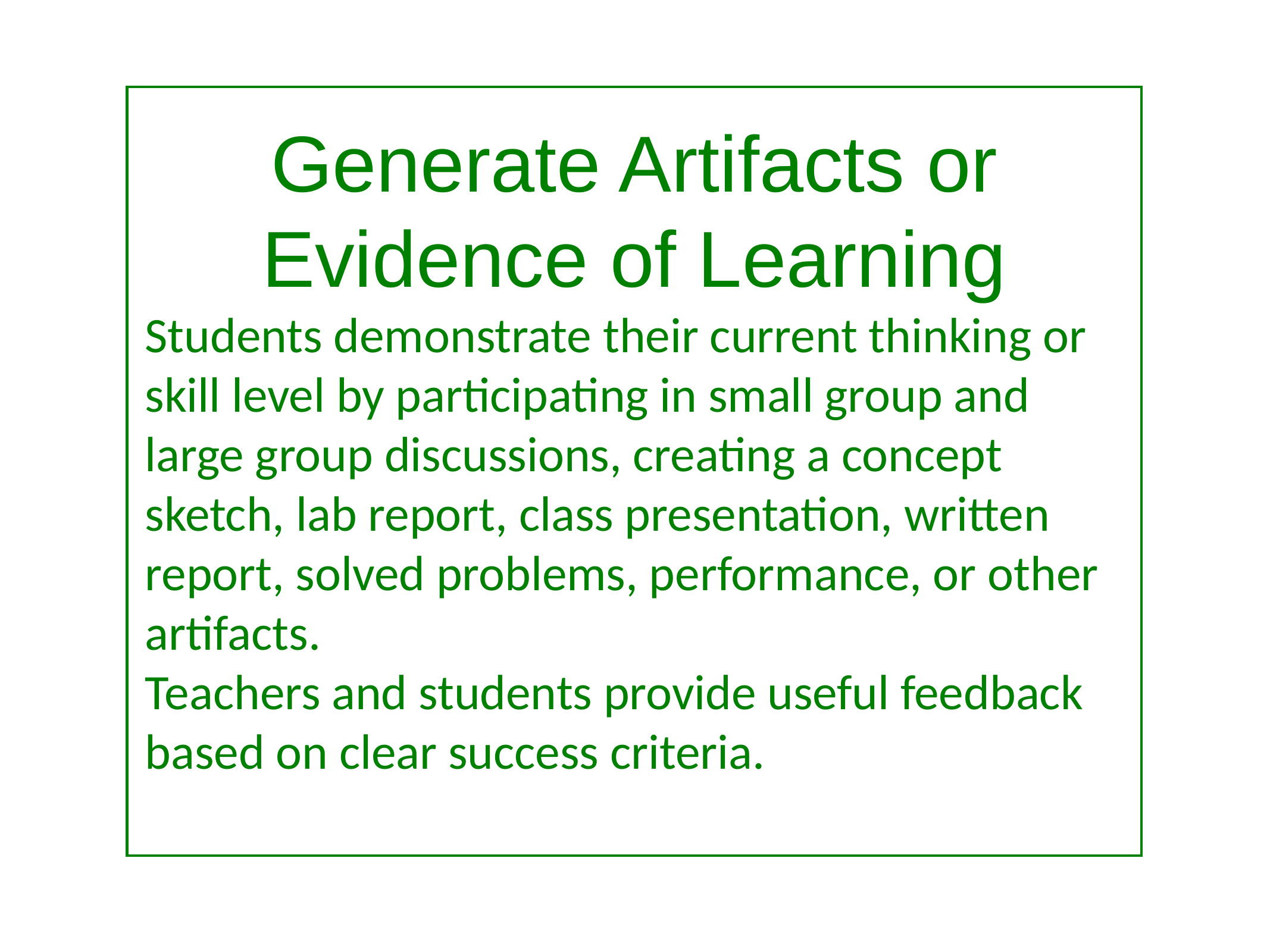

Generate Artifacts or Evidence of Learning
Students demonstrate their current thinking or skill level by participating in small group and large group discussions, creating a concept sketch, lab report, class presentation, written report, solved problems, performance, or other artifacts.
Teachers and students provide useful feedback based on clear success criteria.